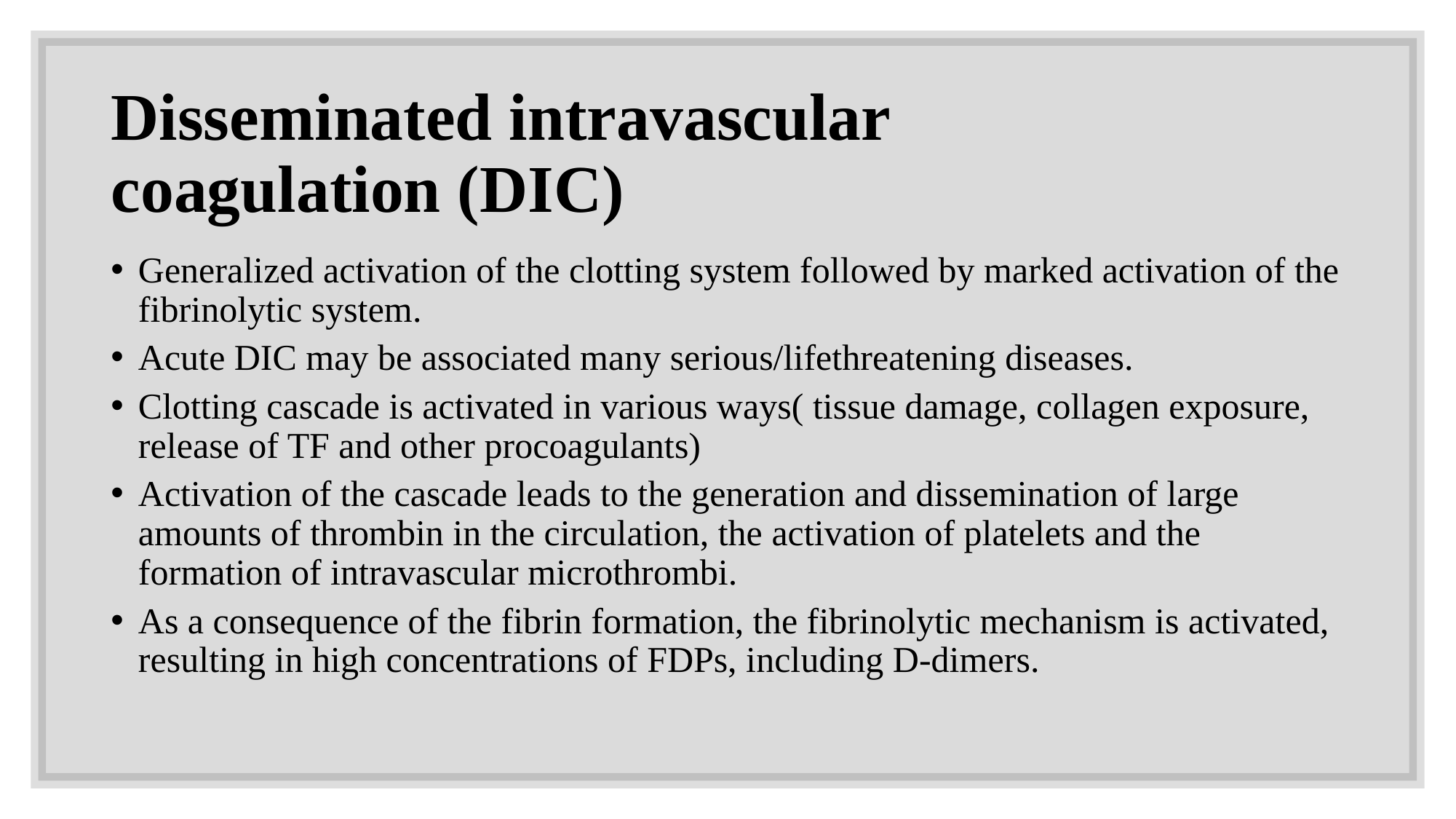

# Disseminated intravascular coagulation (DIC)
Generalized activation of the clotting system followed by marked activation of the fibrinolytic system.
Acute DIC may be associated many serious/lifethreatening diseases.
Clotting cascade is activated in various ways( tissue damage, collagen exposure, release of TF and other procoagulants)
Activation of the cascade leads to the generation and dissemination of large amounts of thrombin in the circulation, the activation of platelets and the formation of intravascular microthrombi.
As a consequence of the fibrin formation, the fibrinolytic mechanism is activated, resulting in high concentrations of FDPs, including D-dimers.